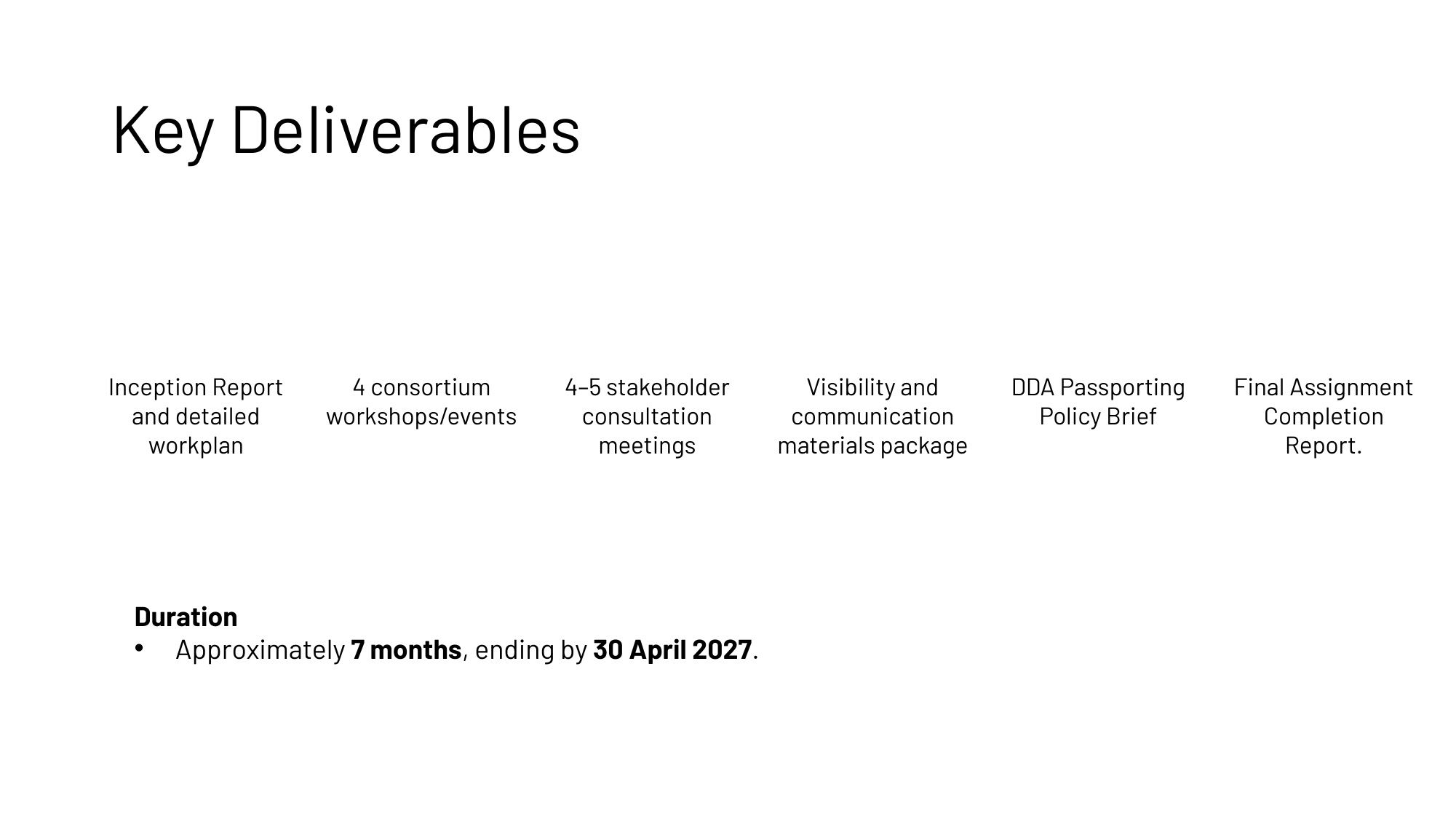

# Key Deliverables
Inception Report and detailed workplan
4 consortium workshops/events
4–5 stakeholder consultation meetings
Visibility and communication materials package
DDA Passporting Policy Brief
Final Assignment Completion Report.
Duration
Approximately 7 months, ending by 30 April 2027.